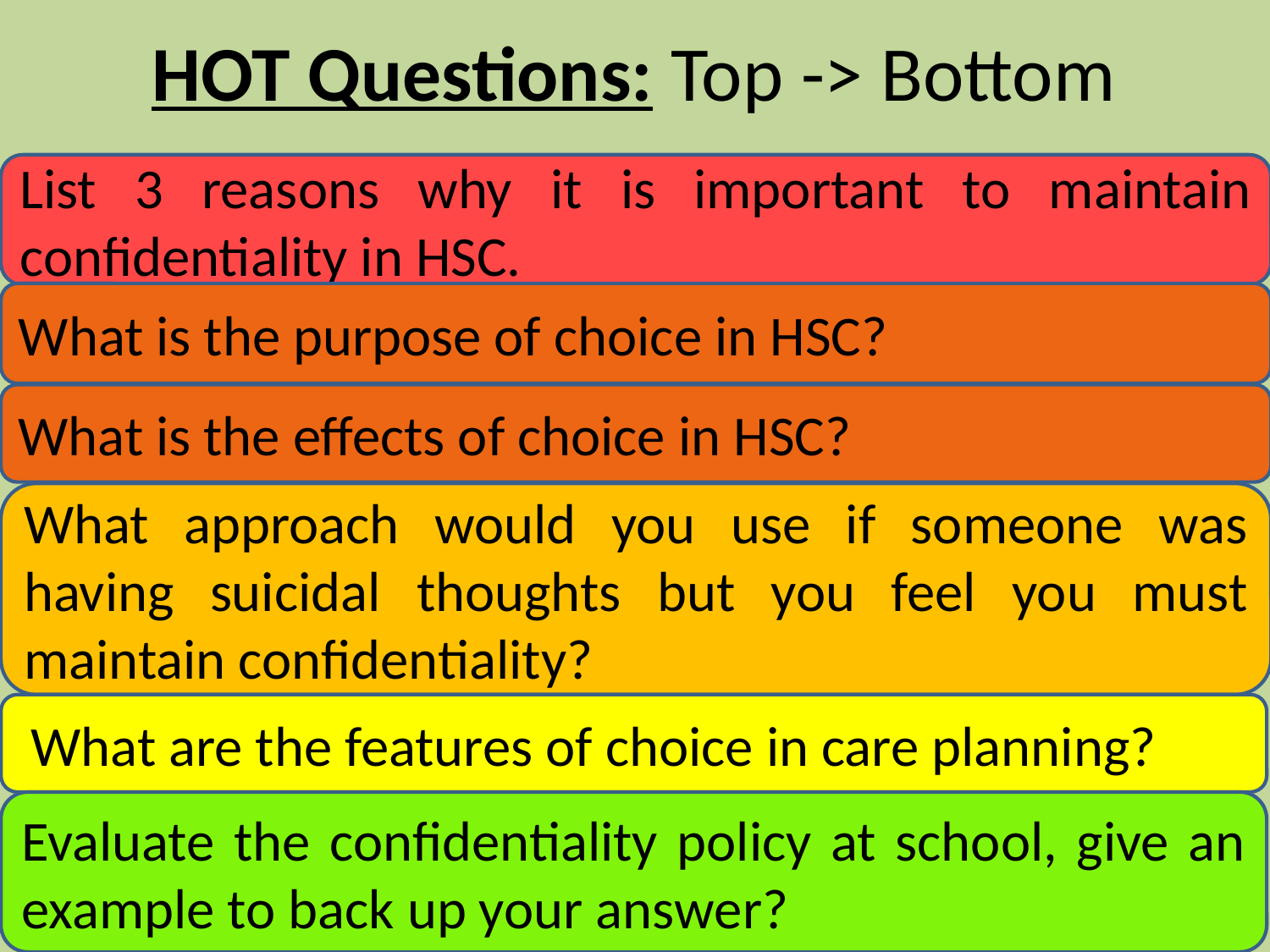

# HOT Questions: Top -> Bottom
List 3 reasons why it is important to maintain confidentiality in HSC.
What is the purpose of choice in HSC?
What is the effects of choice in HSC?
What approach would you use if someone was having suicidal thoughts but you feel you must maintain confidentiality?
 What are the features of choice in care planning?
Evaluate the confidentiality policy at school, give an example to back up your answer?